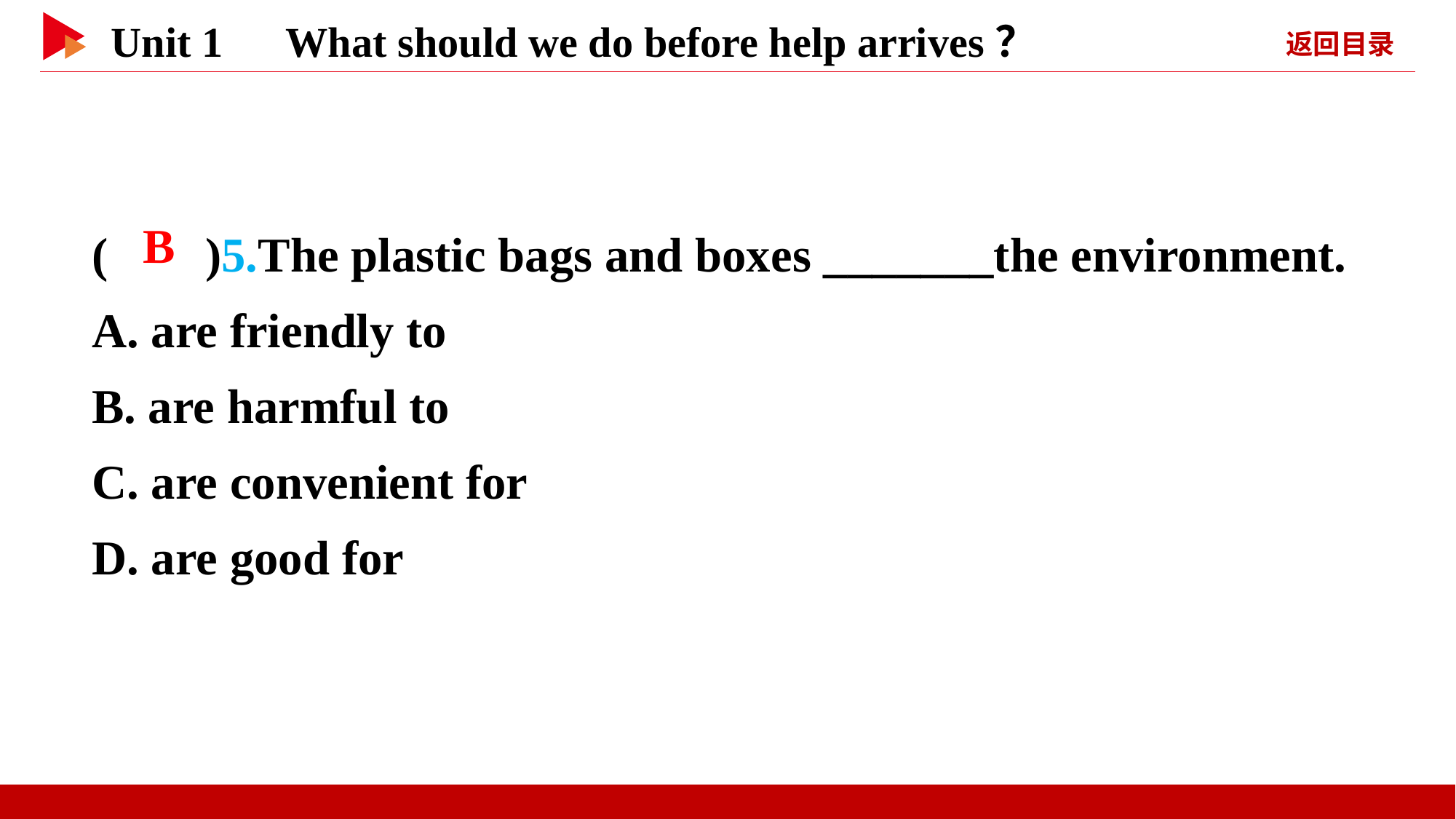

(        )5.The plastic bags and boxes _______the environment.
A. are friendly to
B. are harmful to
C. are convenient for
D. are good for
   B